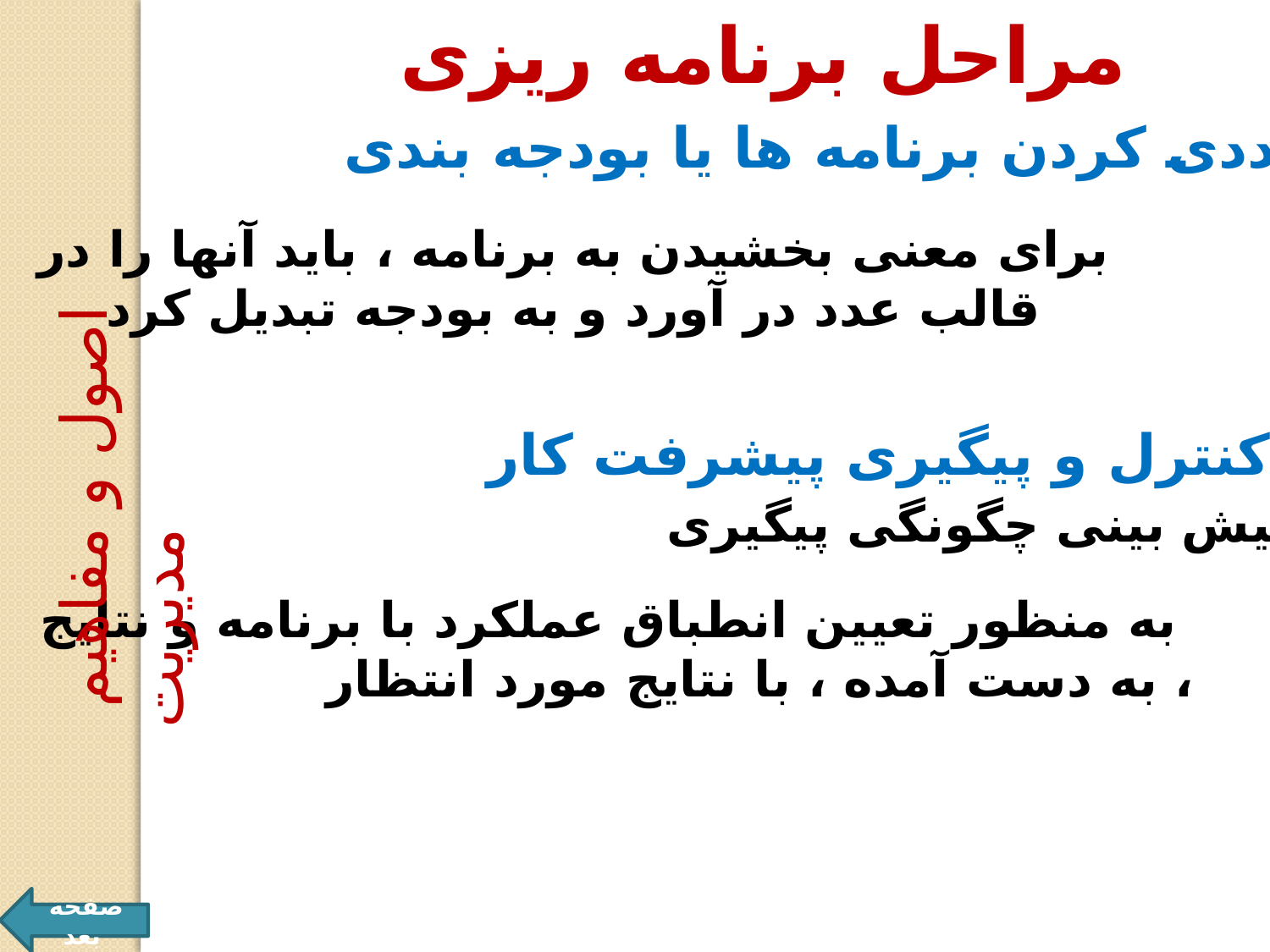

مراحل برنامه ریزی
عددی کردن برنامه ها یا بودجه بندی
برای معنی بخشیدن به برنامه ، باید آنها را در
قالب عدد در آورد و به بودجه تبدیل کرد
اصول و مفاهيم  مديريت
کنترل و پیگیری پیشرفت کار
پیش بینی چگونگی پیگیری
به منظور تعیین انطباق عملکرد با برنامه و نتایج
       به دست آمده ، با نتایج مورد انتظار ،
صفحه  بعد